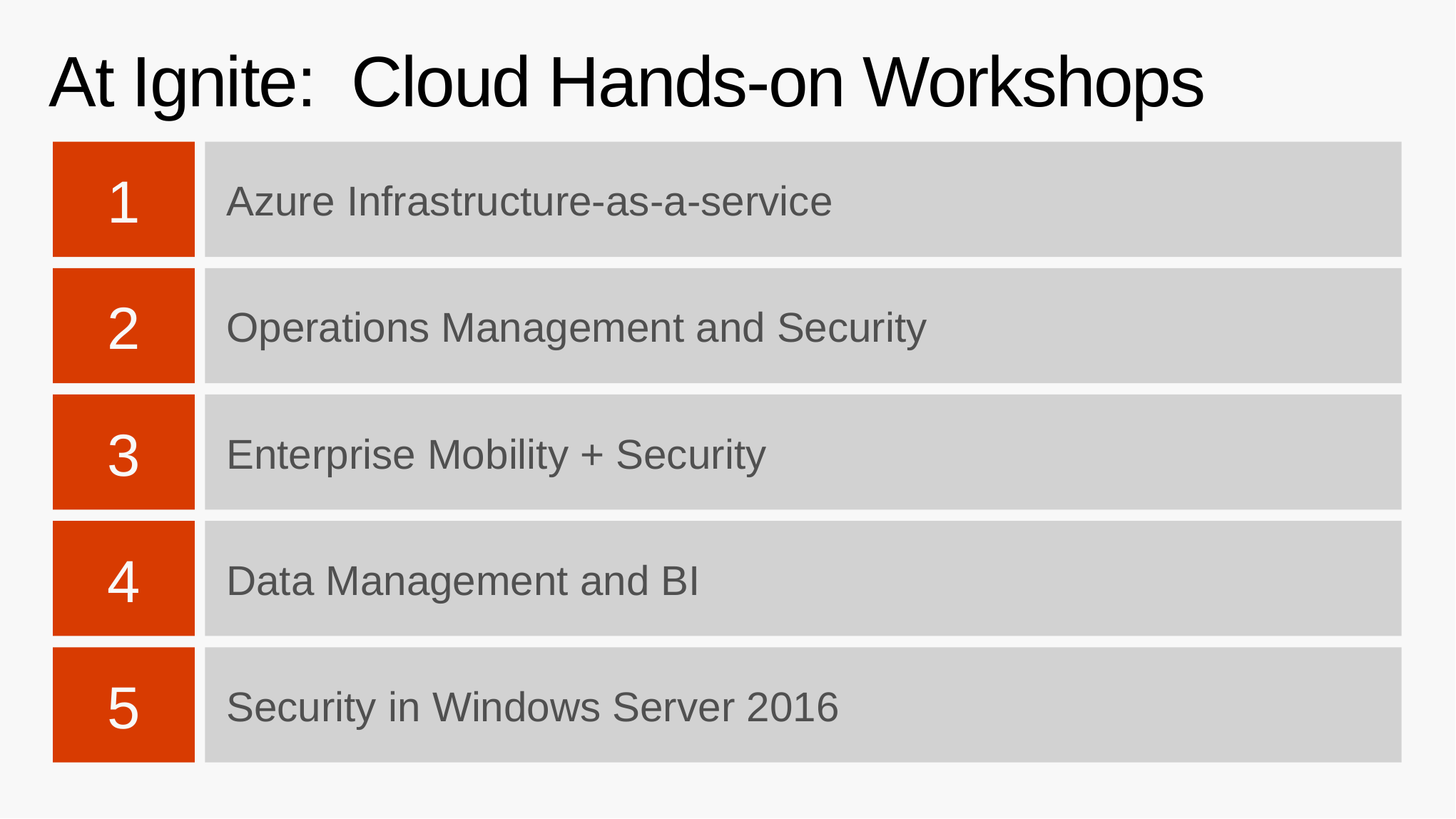

# At Ignite:  Cloud Hands-on Workshops
1
Azure Infrastructure-as-a-service
2
Operations Management and Security
3
Enterprise Mobility + Security
4
Data Management and BI
5
Security in Windows Server 2016